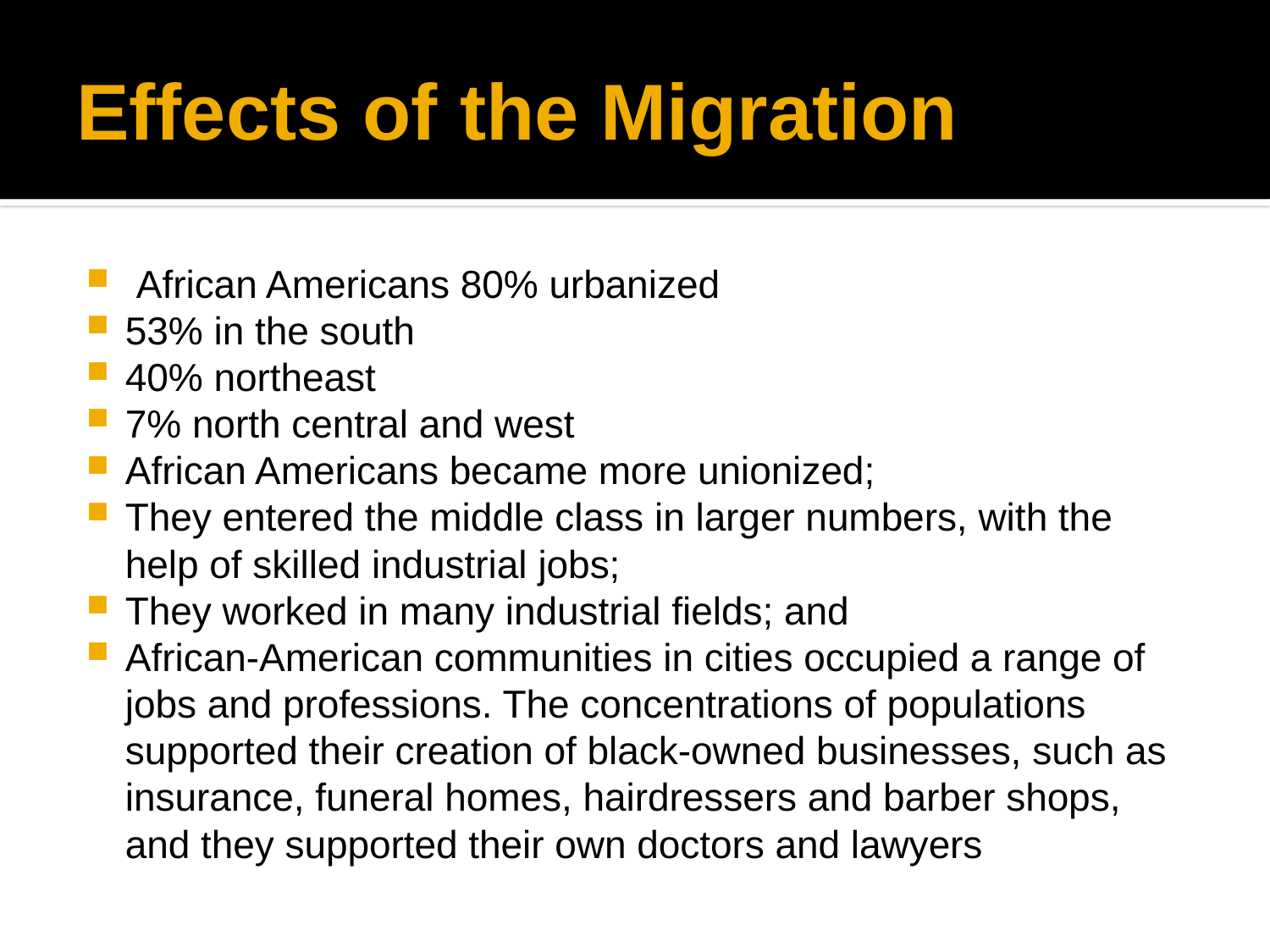

# Effects of the Migration
 African Americans 80% urbanized
53% in the south
40% northeast
7% north central and west
African Americans became more unionized;
They entered the middle class in larger numbers, with the help of skilled industrial jobs;
They worked in many industrial fields; and
African-American communities in cities occupied a range of jobs and professions. The concentrations of populations supported their creation of black-owned businesses, such as insurance, funeral homes, hairdressers and barber shops, and they supported their own doctors and lawyers